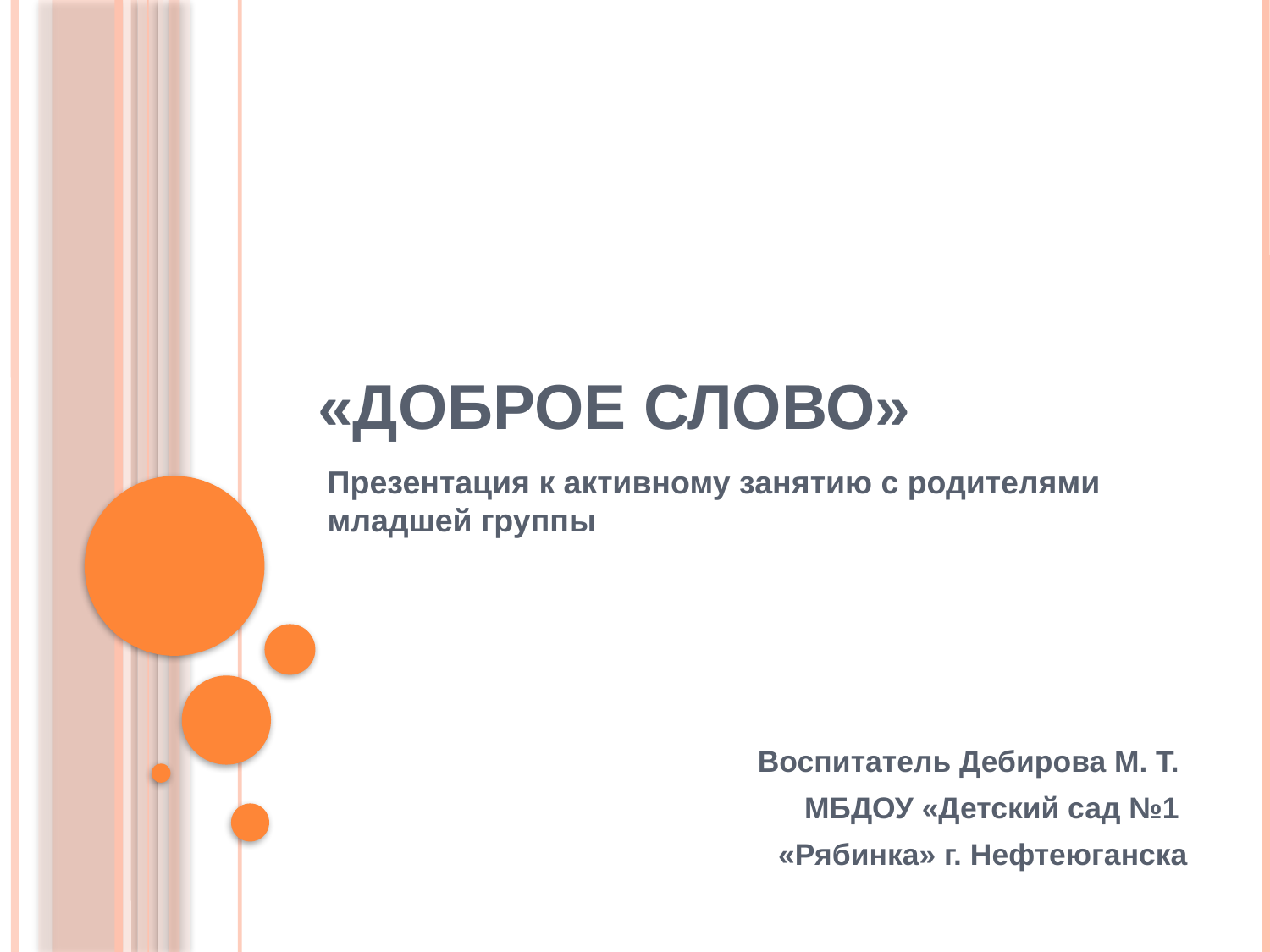

# «Доброе слово»
Презентация к активному занятию с родителями младшей группы

Воспитатель Дебирова М. Т.
МБДОУ «Детский сад №1
«Рябинка» г. Нефтеюганска